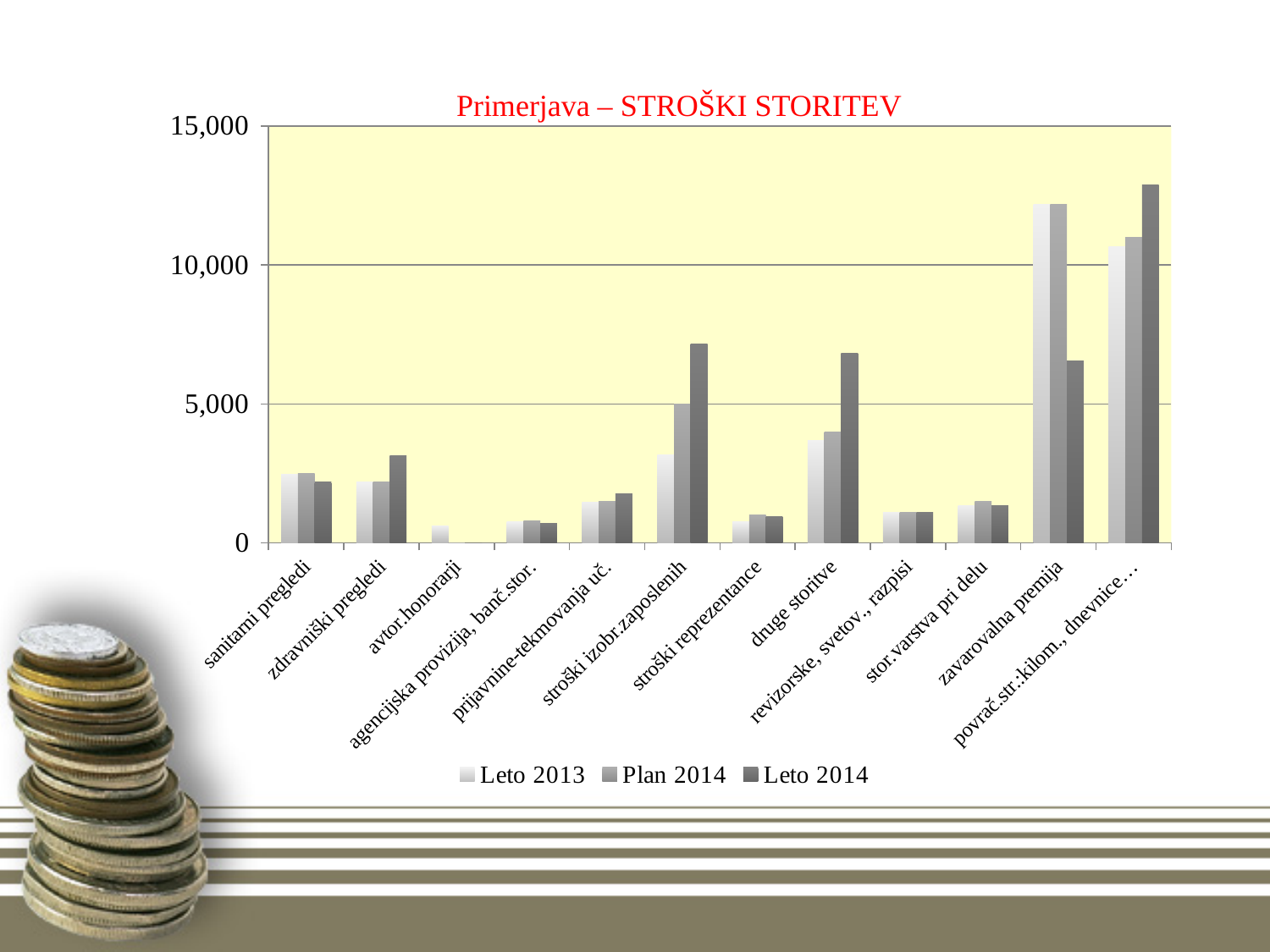

### Chart

| Category | Leto 2013 | Plan 2014 | Leto 2014 |
|---|---|---|---|
| sanitarni pregledi | 2459.0 | 2500.0 | 2185.0 |
| zdravniški pregledi | 2185.0 | 2200.0 | 3121.0 |
| avtor.honorarji | 600.0 | 0.0 | 0.0 |
| agencijska provizija, banč.stor. | 759.0 | 800.0 | 688.0 |
| prijavnine-tekmovanja uč. | 1471.0 | 1500.0 | 1751.0 |
| stroški izobr.zaposlenih | 3156.0 | 5000.0 | 7156.0 |
| stroški reprezentance | 747.0 | 1000.0 | 944.0 |
| druge storitve | 3678.0 | 4000.0 | 6830.0 |
| revizorske, svetov., razpisi | 1099.0 | 1100.0 | 1096.0 |
| stor.varstva pri delu | 1324.0 | 1500.0 | 1335.0 |
| zavarovalna premija | 12191.0 | 12200.0 | 6539.0 |
| povrač.str.:kilom., dnevnice… | 10651.0 | 11000.0 | 12887.0 |
# Primerjava – STROŠKI STORITEV